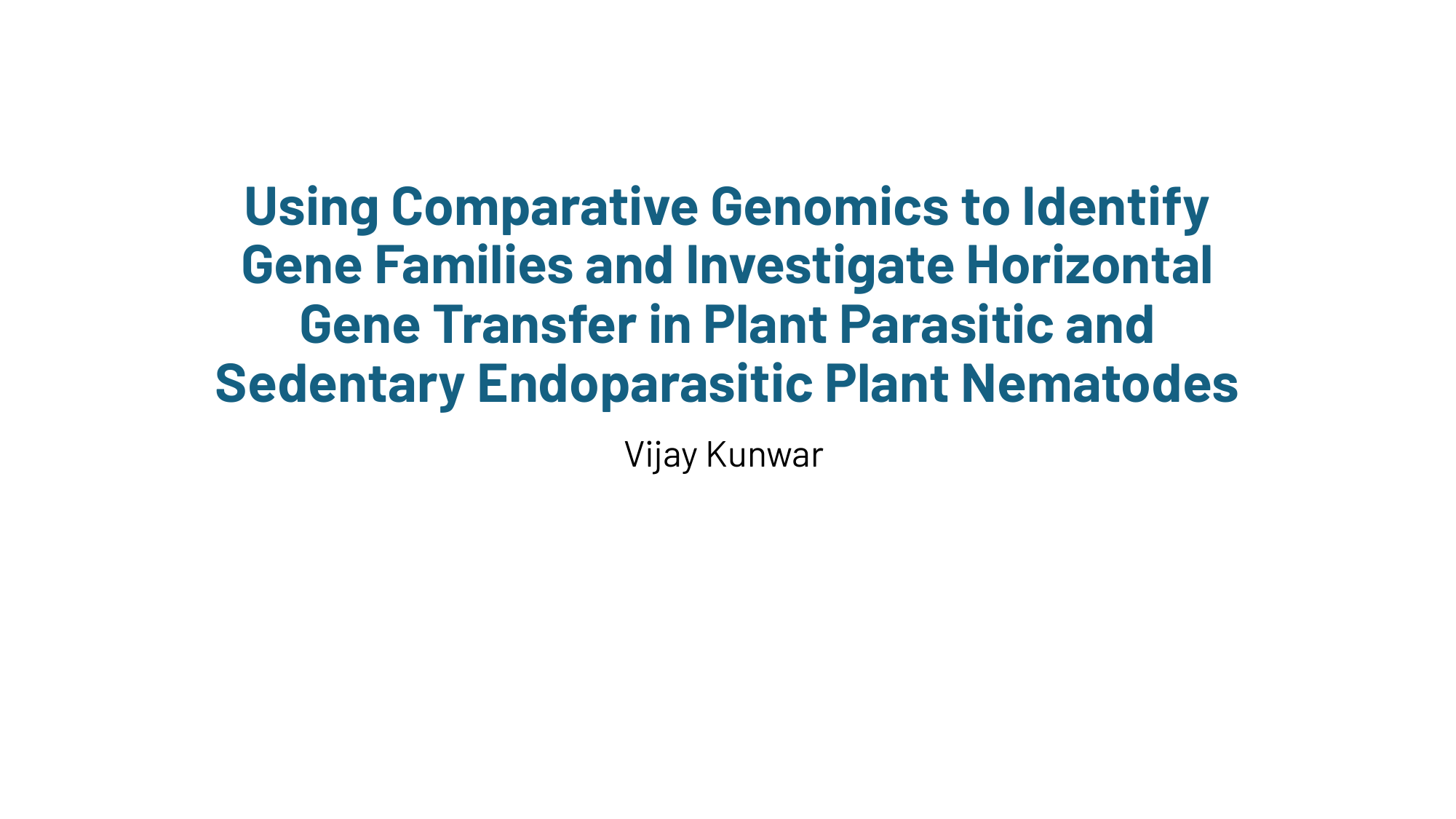

# Using Comparative Genomics to Identify Gene Families and Investigate Horizontal Gene Transfer in Plant Parasitic and Sedentary Endoparasitic Plant Nematodes
Vijay Kunwar